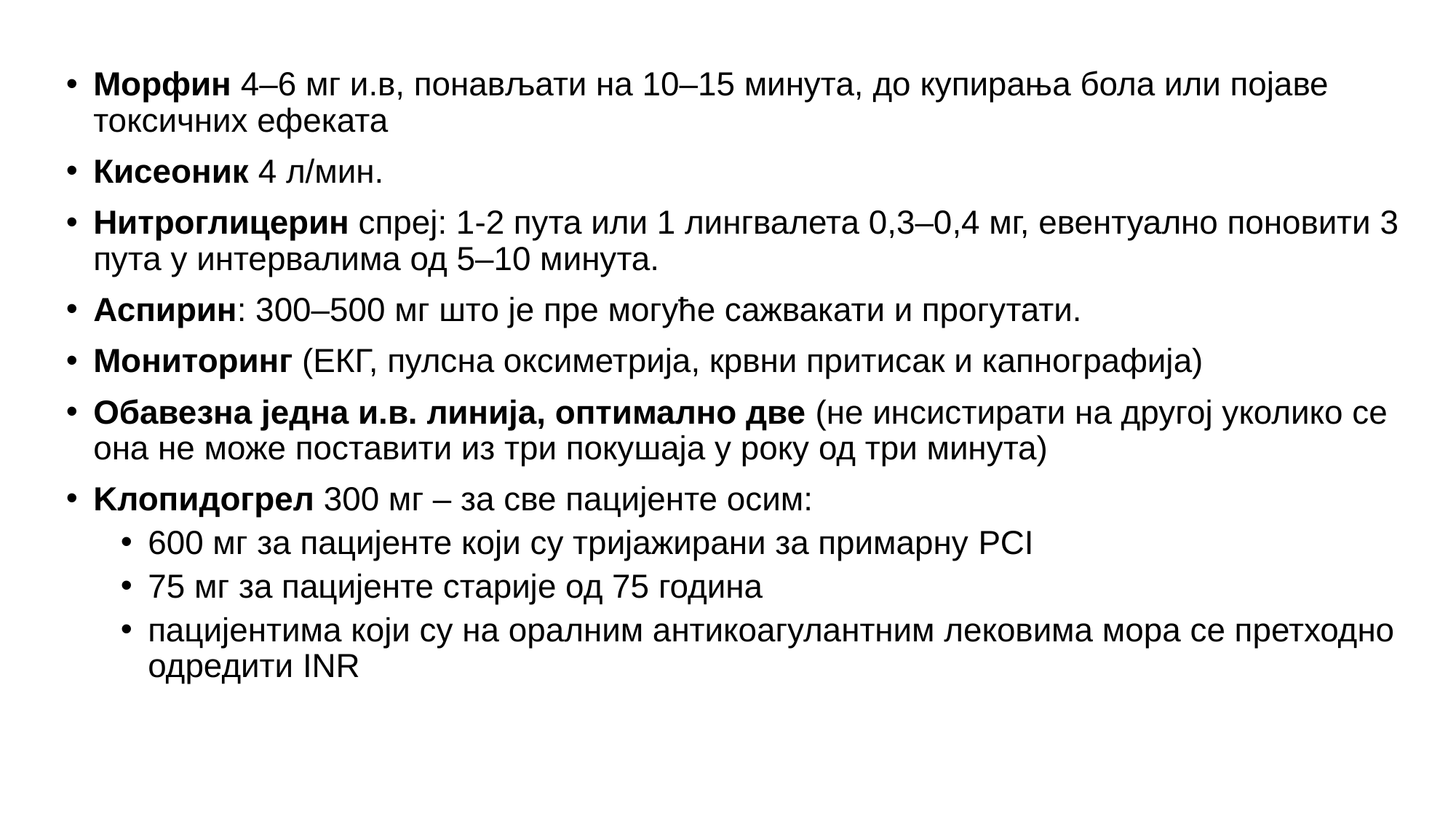

Морфин 4–6 мг и.в, понављати на 10–15 минута, до купирања бола или појаве токсичних ефеката
Кисеоник 4 л/мин.
Нитроглицерин спреј: 1-2 пута или 1 лингвалета 0,3–0,4 мг, евентуално поновити 3 пута у интервалима од 5–10 минута.
Аспирин: 300–500 мг што је пре могуће сажвакати и прогутати.
Мониторинг (ЕКГ, пулсна оксиметрија, крвни притисак и капнографија)
Обавезна једна и.в. линија, оптимално две (не инсистирати на другој уколико се она не може поставити из три покушаја у року од три минута)
Kлопидогрел 300 мг – за све пацијенте осим:
600 мг за пацијенте који су тријажирани за примарну PCI
75 мг за пацијенте старије од 75 година
пацијентима који су на оралним антикоагулантним лековима мора се претходно одредити INR